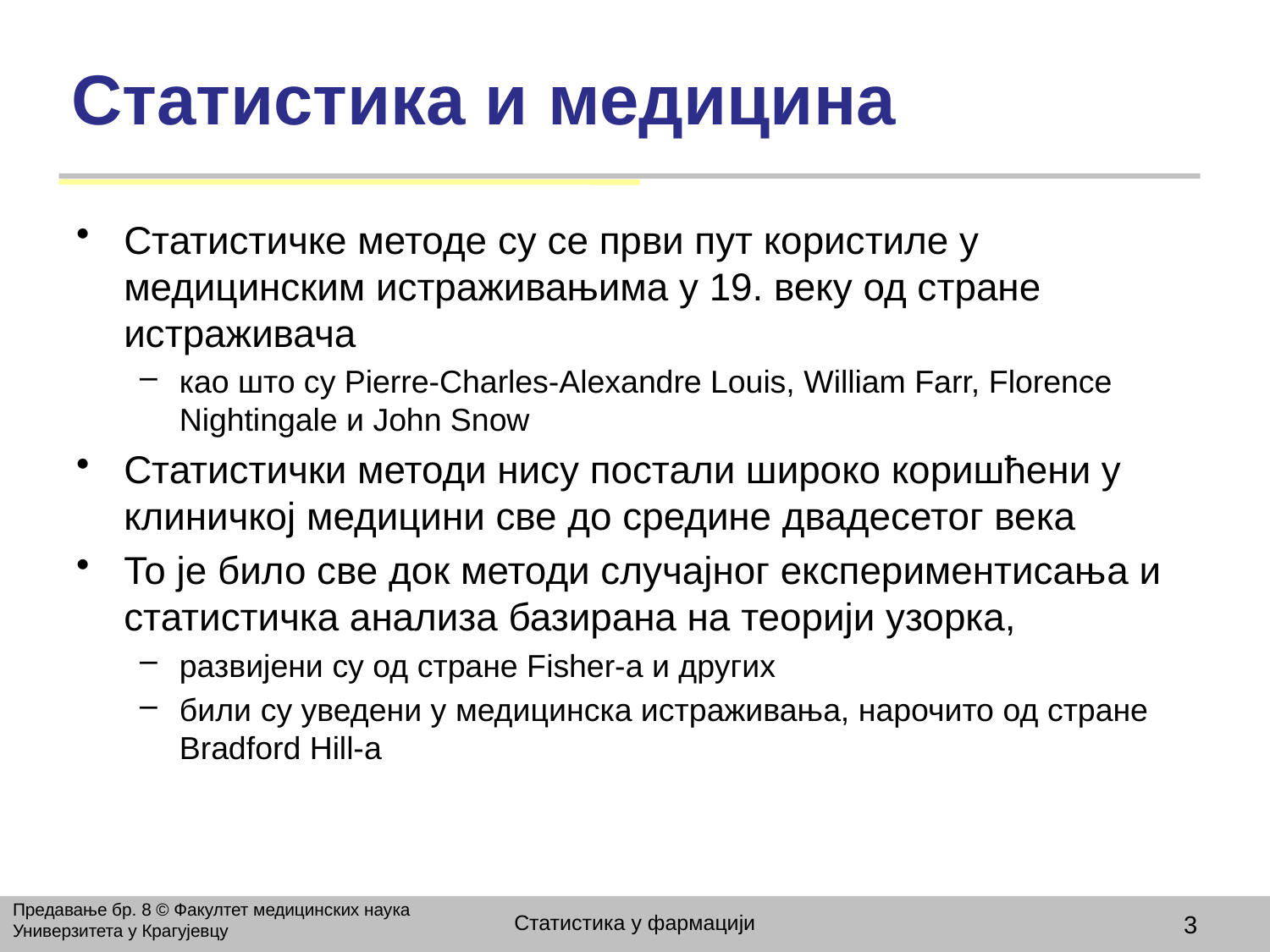

# Статистика и медицина
Статистичке методе су се први пут користиле у медицинским истраживањима у 19. веку од стране истраживача
као што су Pierre-Charles-Alexandre Louis, William Farr, Florence Nightingale и John Snow
Статистички методи нису постали широко коришћени у клиничкој медицини све до средине двадесетог века
То је било све док методи случајног експериментисањa и статистичка анализа базирана на теорији узорка,
развијени су од стране Fisher-а и других
били су уведени у медицинска истраживања, нарочито од стране Bradford Hill-а
Предавање бр. 8 © Факултет медицинских наука Универзитета у Крагујевцу
Статистика у фармацији
3